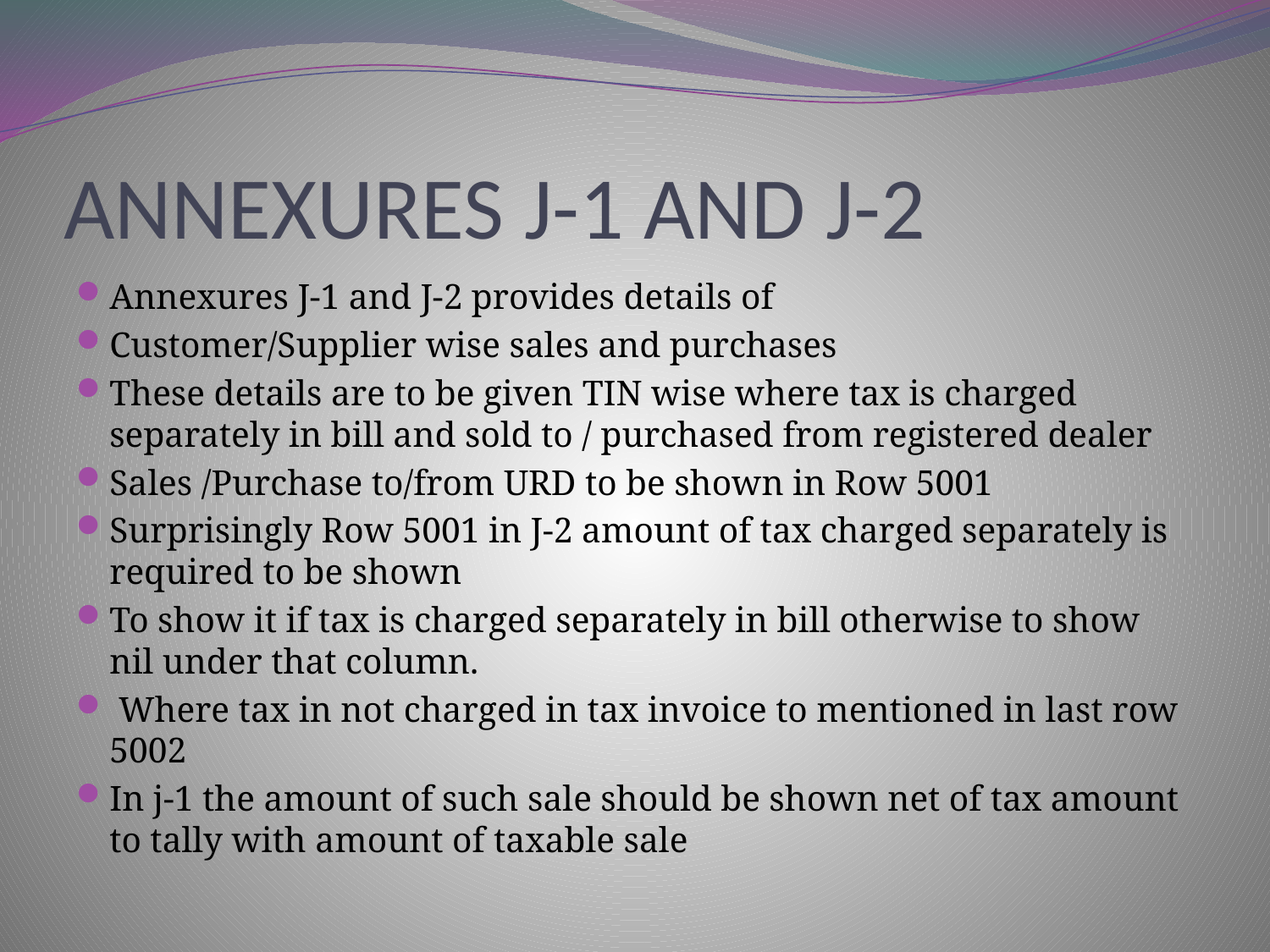

# ANNEXURES J-1 AND J-2
Annexures J-1 and J-2 provides details of
Customer/Supplier wise sales and purchases
These details are to be given TIN wise where tax is charged separately in bill and sold to / purchased from registered dealer
Sales /Purchase to/from URD to be shown in Row 5001
Surprisingly Row 5001 in J-2 amount of tax charged separately is required to be shown
To show it if tax is charged separately in bill otherwise to show nil under that column.
 Where tax in not charged in tax invoice to mentioned in last row 5002
In j-1 the amount of such sale should be shown net of tax amount to tally with amount of taxable sale